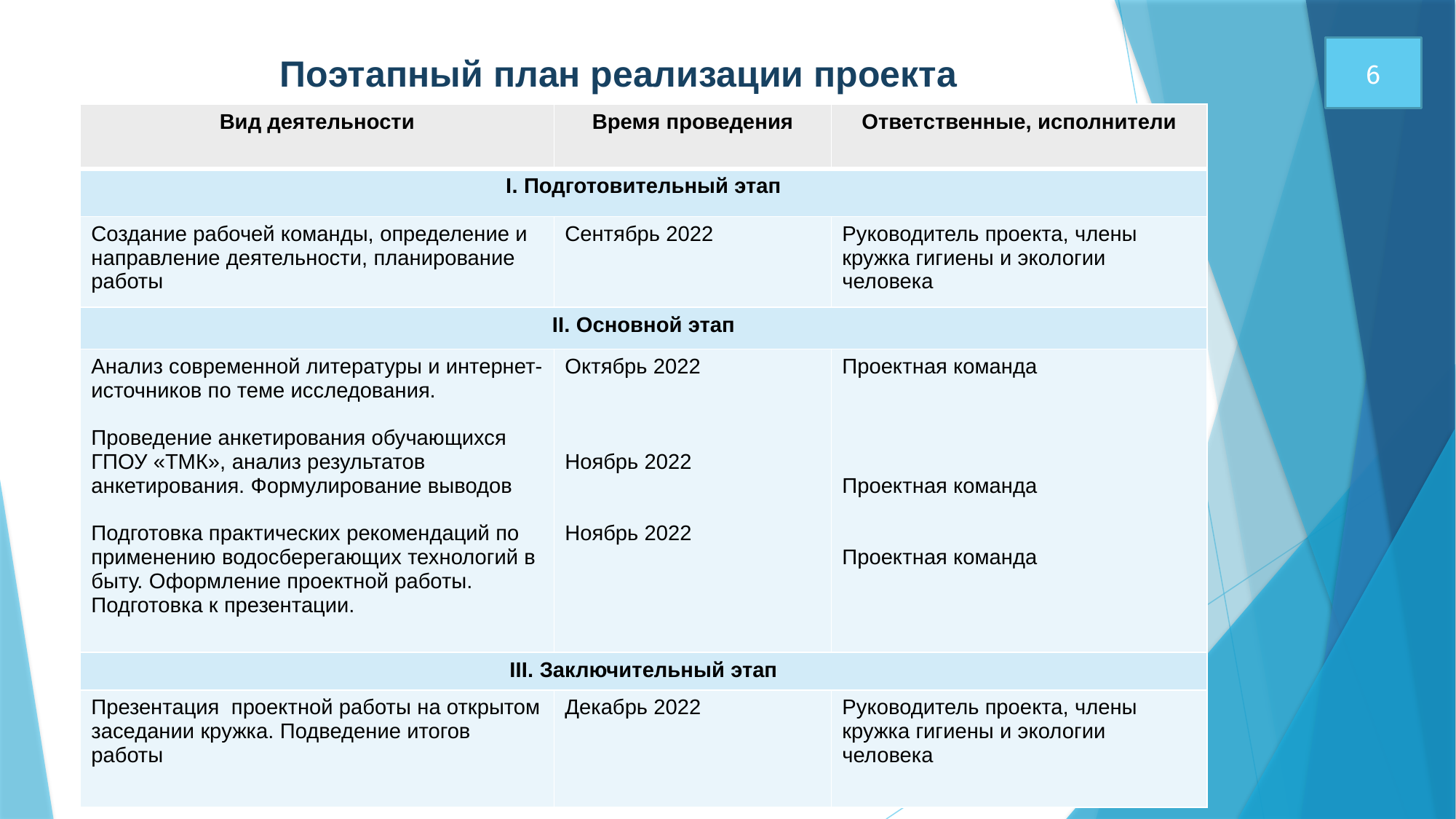

6
# Поэтапный план реализации проекта
| Вид деятельности | Время проведения | Ответственные, исполнители |
| --- | --- | --- |
| I. Подготовительный этап |  |  |
| Создание рабочей команды, определение и направление деятельности, планирование работы | Сентябрь 2022 | Руководитель проекта, члены кружка гигиены и экологии человека |
| II. Основной этап |  |  |
| Анализ современной литературы и интернет-источников по теме исследования. Проведение анкетирования обучающихся ГПОУ «ТМК», анализ результатов анкетирования. Формулирование выводов Подготовка практических рекомендаций по применению водосберегающих технологий в быту. Оформление проектной работы. Подготовка к презентации. | Октябрь 2022 Ноябрь 2022 Ноябрь 2022 | Проектная команда Проектная команда Проектная команда |
| III. Заключительный этап |  |  |
| Презентация проектной работы на открытом заседании кружка. Подведение итогов работы | Декабрь 2022 | Руководитель проекта, члены кружка гигиены и экологии человека |